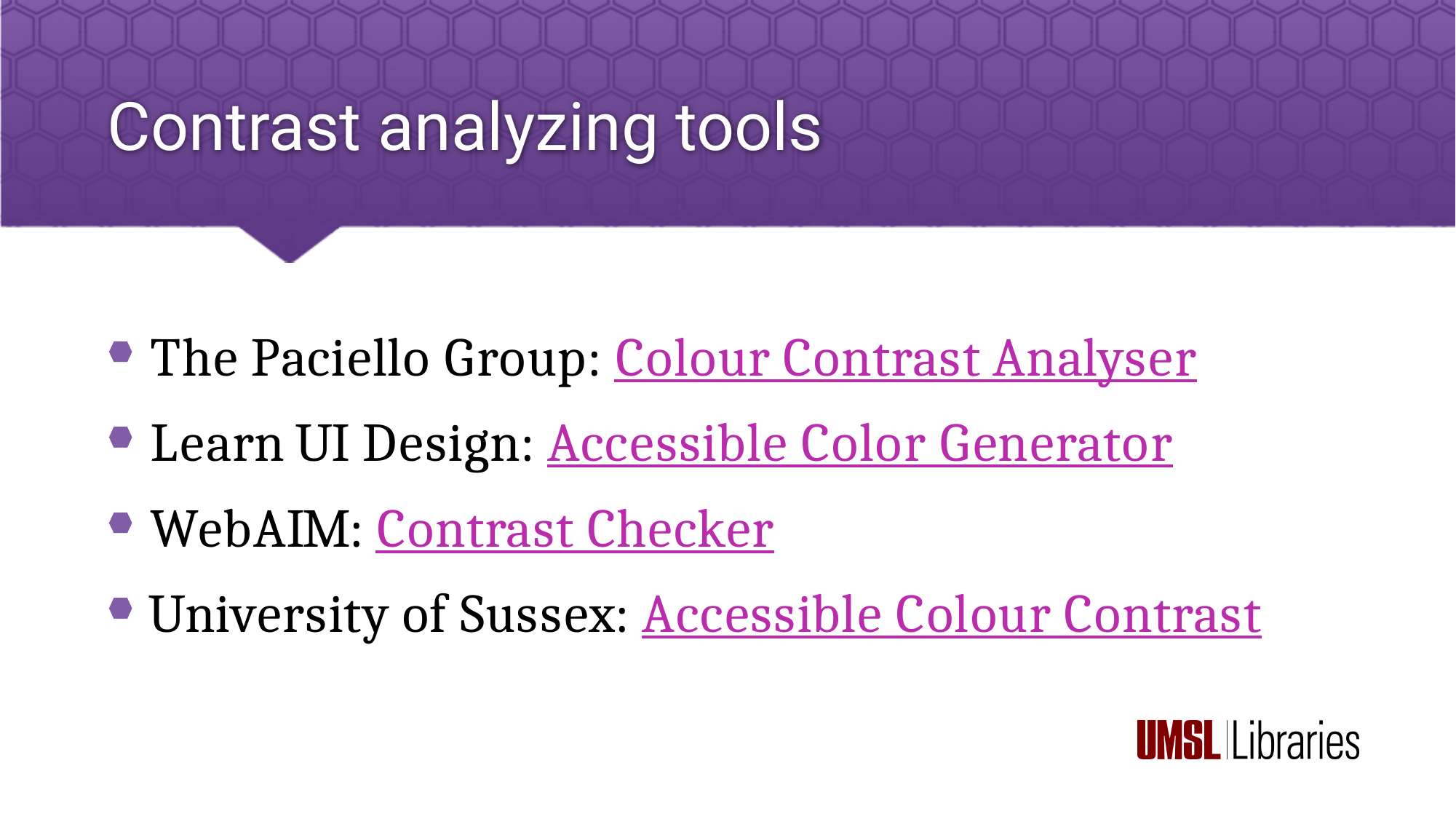

# Contrast analyzing tools
The Paciello Group: Colour Contrast Analyser
Learn UI Design: Accessible Color Generator
WebAIM: Contrast Checker
University of Sussex: Accessible Colour Contrast